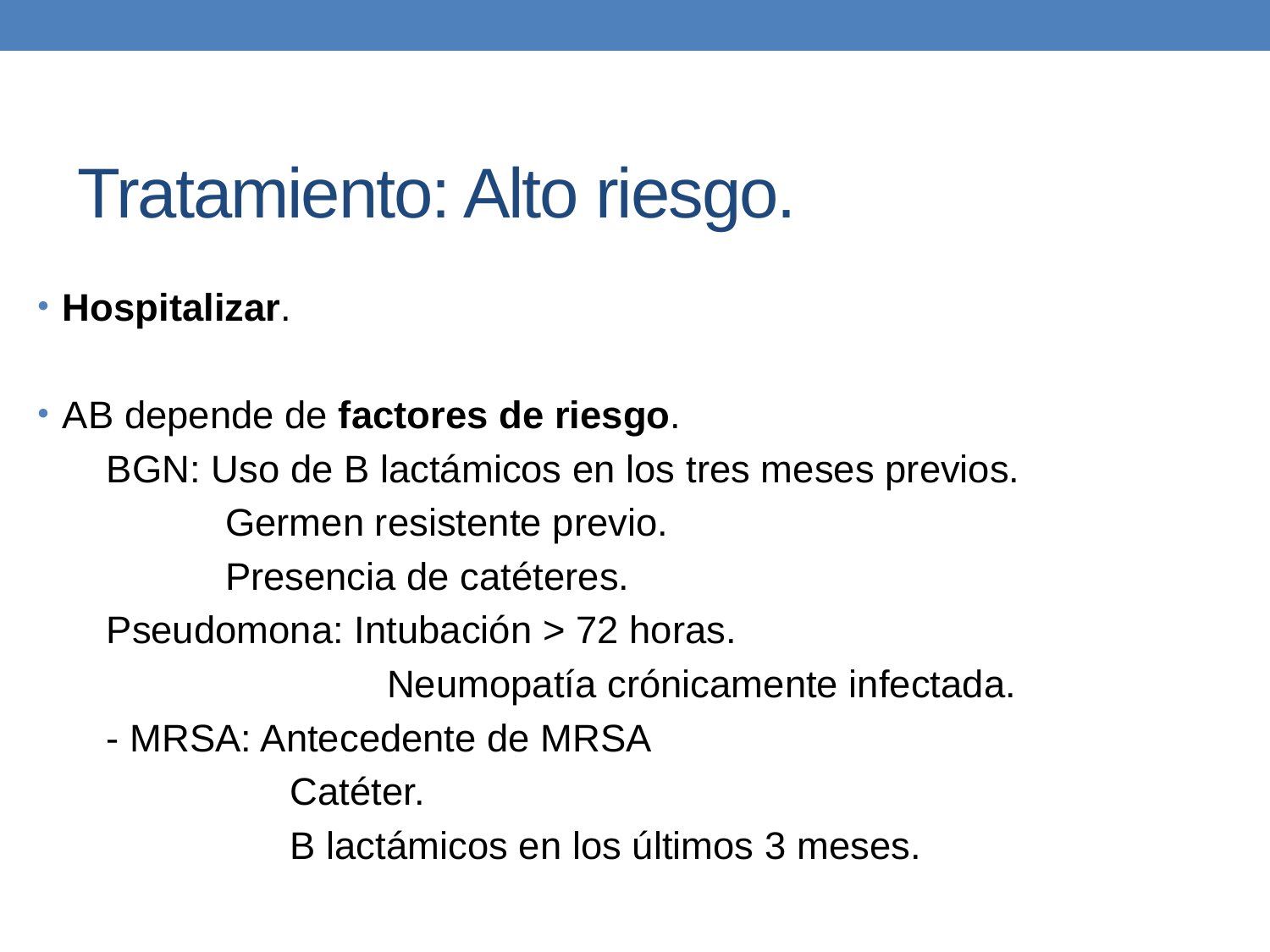

# Tratamiento: Alto riesgo.
Hospitalizar.

AB depende de factores de riesgo.
     BGN: Uso de B lactámicos en los tres meses previos.
                Germen resistente previo.
                Presencia de catéteres.
     Pseudomona: Intubación > 72 horas.
                               Neumopatía crónicamente infectada.
     - MRSA: Antecedente de MRSA
                      Catéter.
                      B lactámicos en los últimos 3 meses.